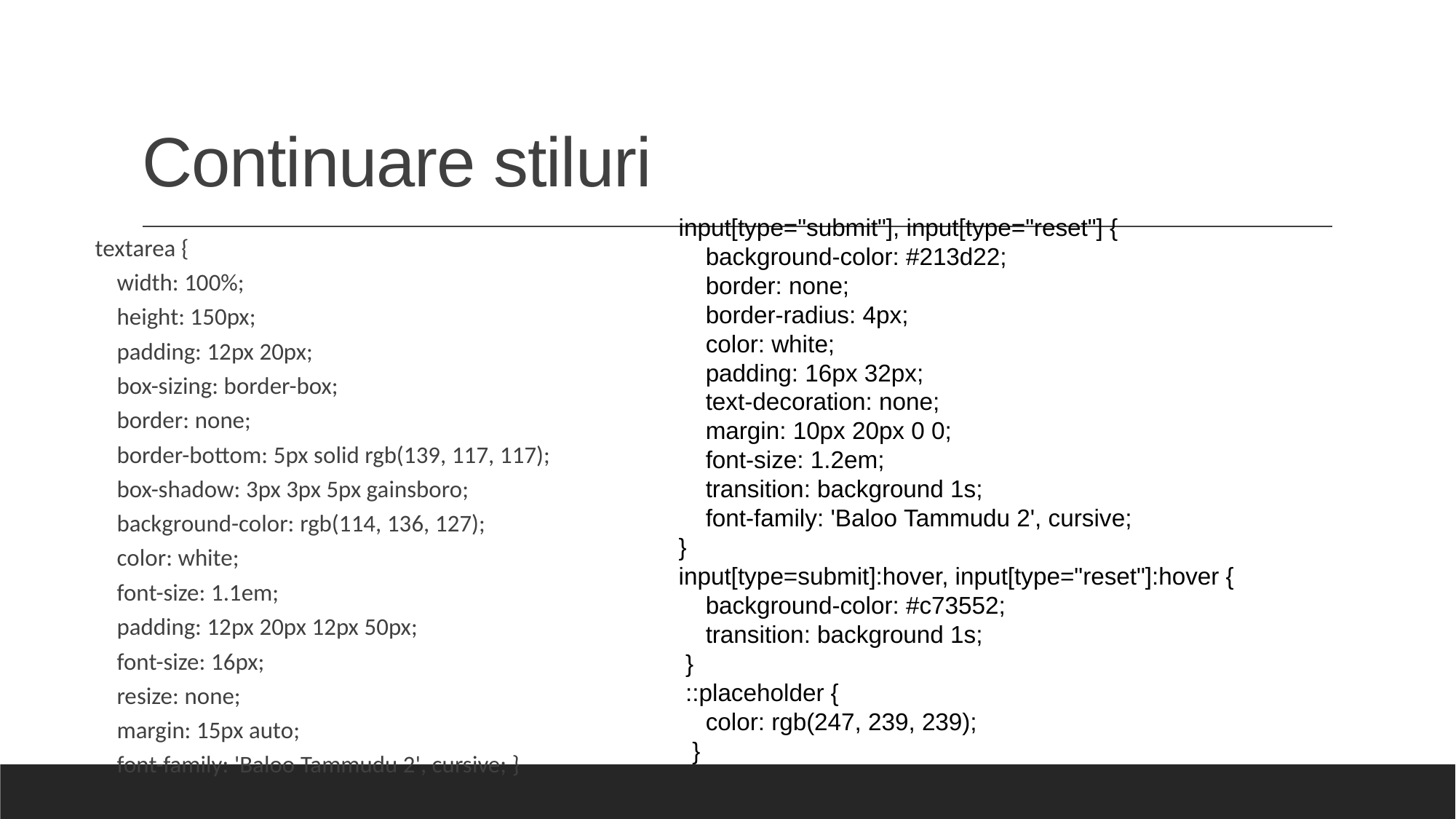

# Continuare stiluri
input[type="submit"], input[type="reset"] {
    background-color: #213d22;
    border: none;
    border-radius: 4px;
    color: white;
    padding: 16px 32px;
    text-decoration: none;
    margin: 10px 20px 0 0;
    font-size: 1.2em;
    transition: background 1s;
    font-family: 'Baloo Tammudu 2', cursive;
}
input[type=submit]:hover, input[type="reset"]:hover {
    background-color: #c73552;
    transition: background 1s;
 }
 ::placeholder {
    color: rgb(247, 239, 239);
  }
textarea {
    width: 100%;
    height: 150px;
    padding: 12px 20px;
    box-sizing: border-box;
    border: none;
    border-bottom: 5px solid rgb(139, 117, 117);
    box-shadow: 3px 3px 5px gainsboro;
    background-color: rgb(114, 136, 127);
    color: white;
    font-size: 1.1em;
    padding: 12px 20px 12px 50px;
    font-size: 16px;
    resize: none;
    margin: 15px auto;
    font-family: 'Baloo Tammudu 2', cursive; }